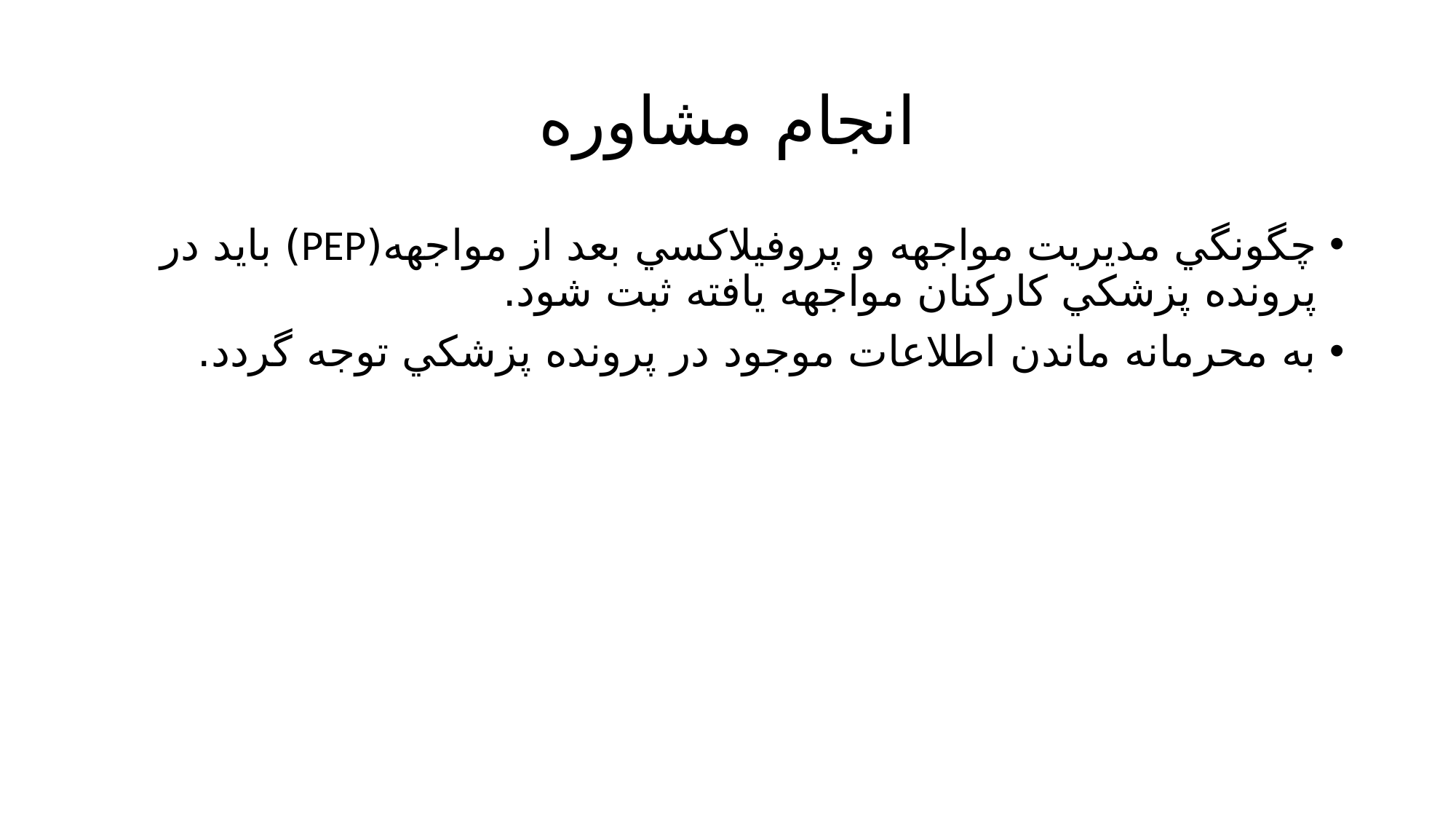

# انجام مشاوره
چگونگي مديريت مواجهه و پروفيلاکسي بعد از مواجهه(PEP) بايد در پرونده پزشکي کارکنان مواجهه يافته ثبت شود.
به محرمانه ماندن اطلاعات موجود در پرونده پزشکي توجه گردد.